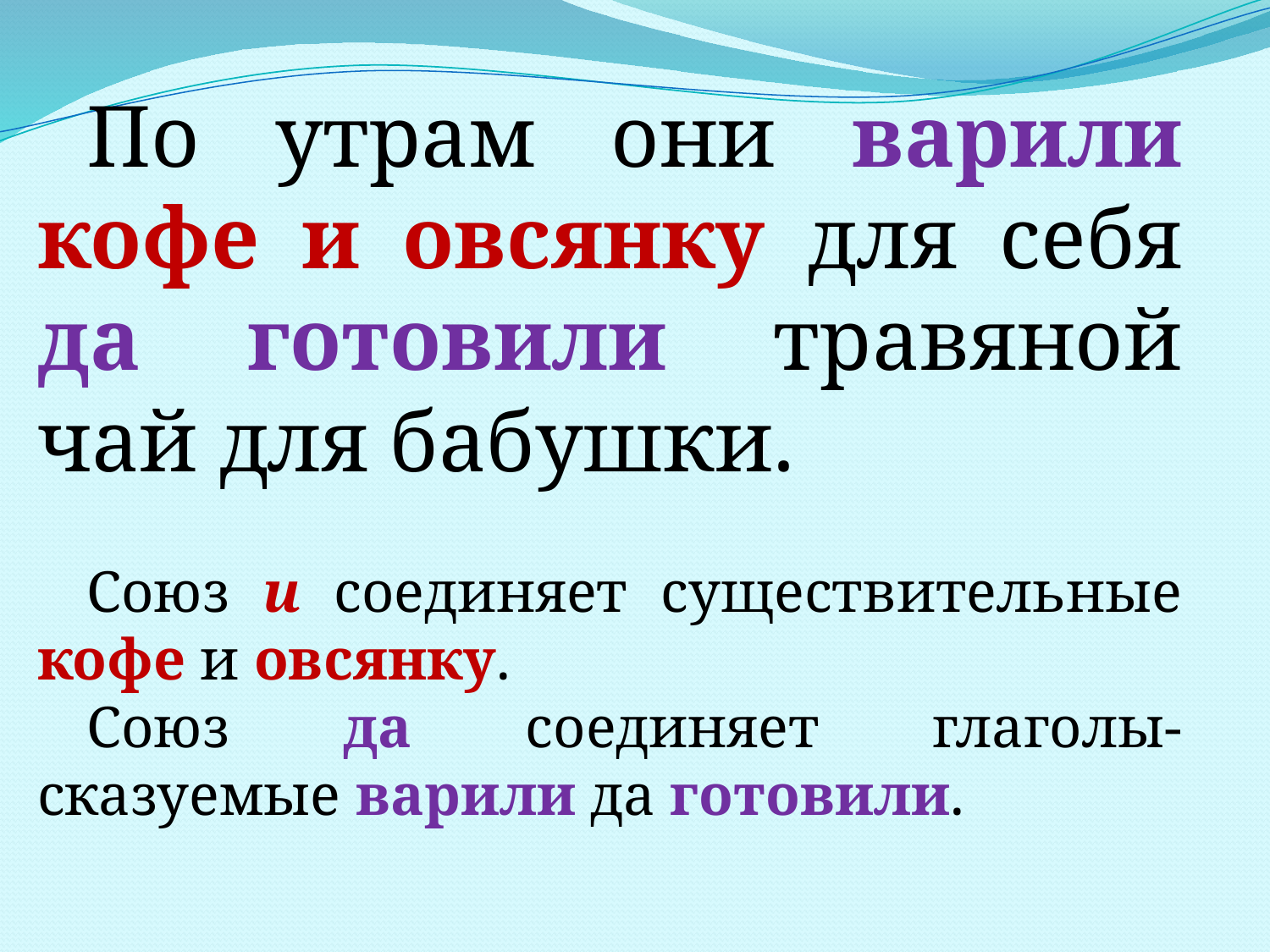

По утрам они варили кофе и овсянку для себя да готовили травяной чай для бабушки.

Союз и соединяет существительные кофе и овсянку.
Союз да соединяет глаголы-сказуемые варили да готовили.